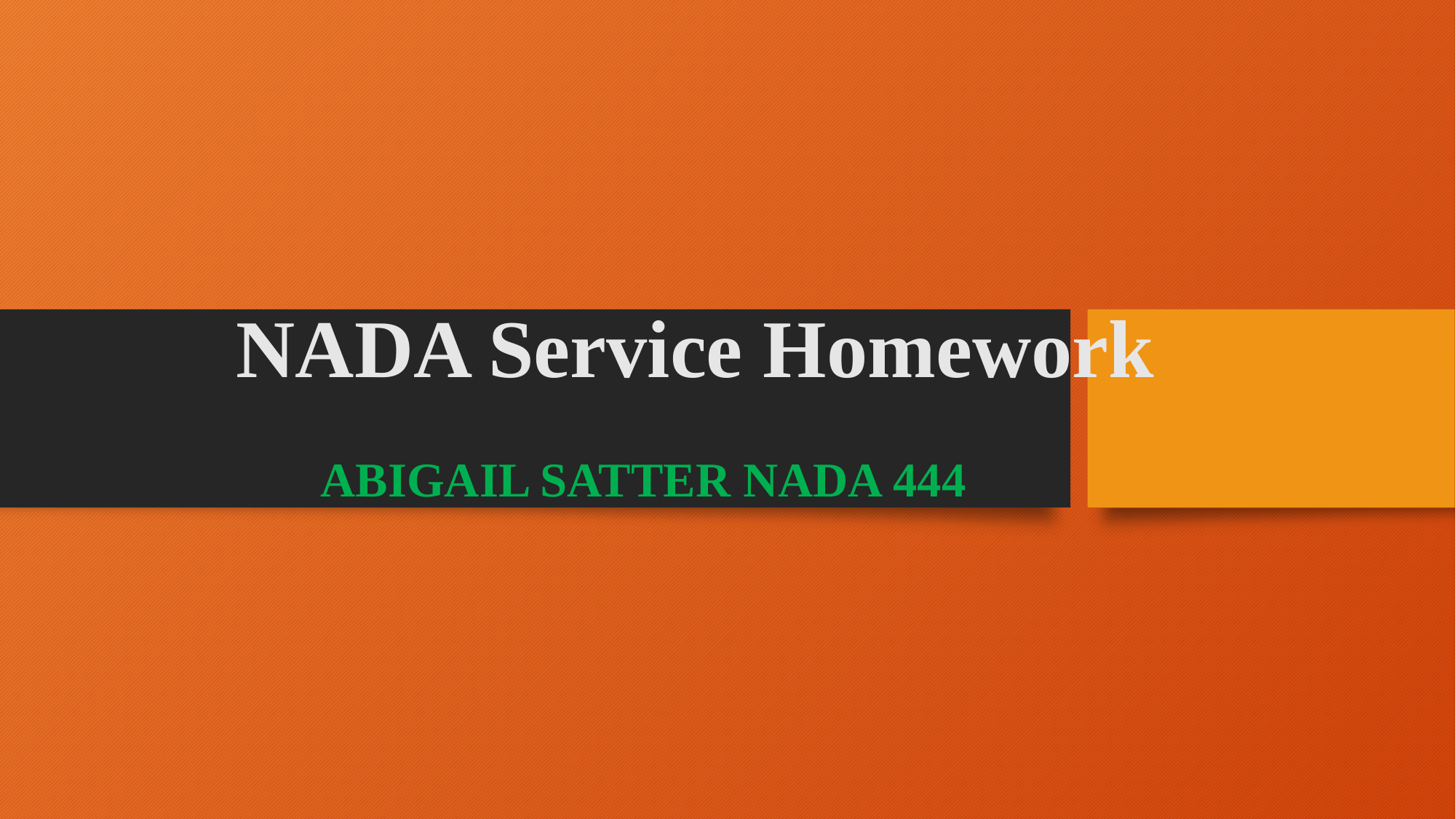

# NADA Service Homework
ABIGAIL SATTER NADA 444